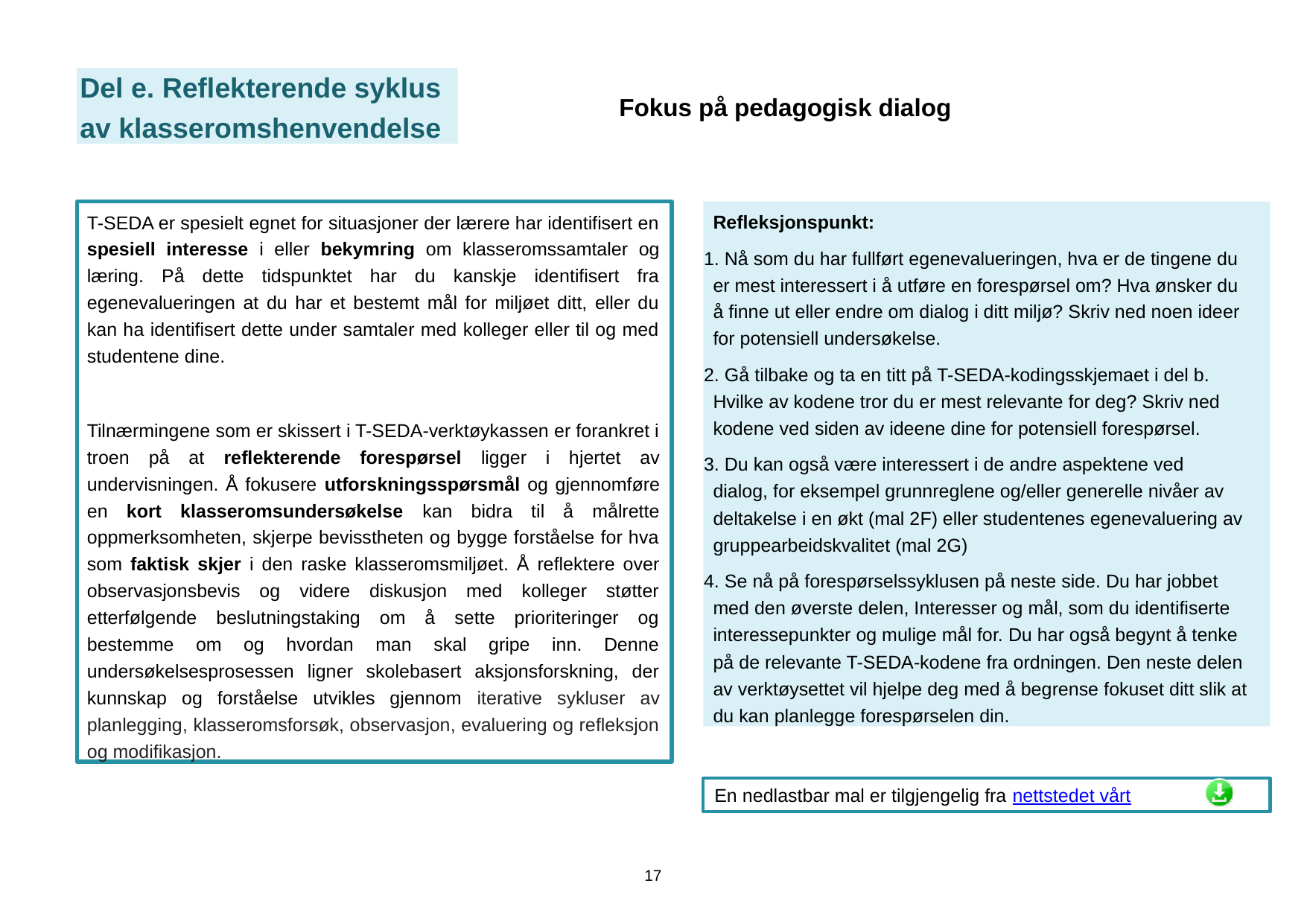

Del e. Reflekterende syklus
av klasseromshenvendelse
Fokus på pedagogisk dialog
Refleksjonspunkt:
 Nå som du har fullført egenevalueringen, hva er de tingene du er mest interessert i å utføre en forespørsel om? Hva ønsker du å finne ut eller endre om dialog i ditt miljø? Skriv ned noen ideer for potensiell undersøkelse.
 Gå tilbake og ta en titt på T-SEDA-kodingsskjemaet i del b. Hvilke av kodene tror du er mest relevante for deg? Skriv ned kodene ved siden av ideene dine for potensiell forespørsel.
 Du kan også være interessert i de andre aspektene ved dialog, for eksempel grunnreglene og/eller generelle nivåer av deltakelse i en økt (mal 2F) eller studentenes egenevaluering av gruppearbeidskvalitet (mal 2G)
 Se nå på forespørselssyklusen på neste side. Du har jobbet med den øverste delen, Interesser og mål, som du identifiserte interessepunkter og mulige mål for. Du har også begynt å tenke på de relevante T-SEDA-kodene fra ordningen. Den neste delen av verktøysettet vil hjelpe deg med å begrense fokuset ditt slik at du kan planlegge forespørselen din.
T-SEDA er spesielt egnet for situasjoner der lærere har identifisert en spesiell interesse i eller bekymring om klasseromssamtaler og læring. På dette tidspunktet har du kanskje identifisert fra egenevalueringen at du har et bestemt mål for miljøet ditt, eller du kan ha identifisert dette under samtaler med kolleger eller til og med studentene dine.

Tilnærmingene som er skissert i T-SEDA-verktøykassen er forankret i troen på at reflekterende forespørsel ligger i hjertet av undervisningen. Å fokusere utforskningsspørsmål og gjennomføre en kort klasseromsundersøkelse kan bidra til å målrette oppmerksomheten, skjerpe bevisstheten og bygge forståelse for hva som faktisk skjer i den raske klasseromsmiljøet. Å reflektere over observasjonsbevis og videre diskusjon med kolleger støtter etterfølgende beslutningstaking om å sette prioriteringer og bestemme om og hvordan man skal gripe inn. Denne undersøkelsesprosessen ligner skolebasert aksjonsforskning, der kunnskap og forståelse utvikles gjennom iterative sykluser av planlegging, klasseromsforsøk, observasjon, evaluering og refleksjon og modifikasjon.
En nedlastbar mal er tilgjengelig fra nettstedet vårt

17